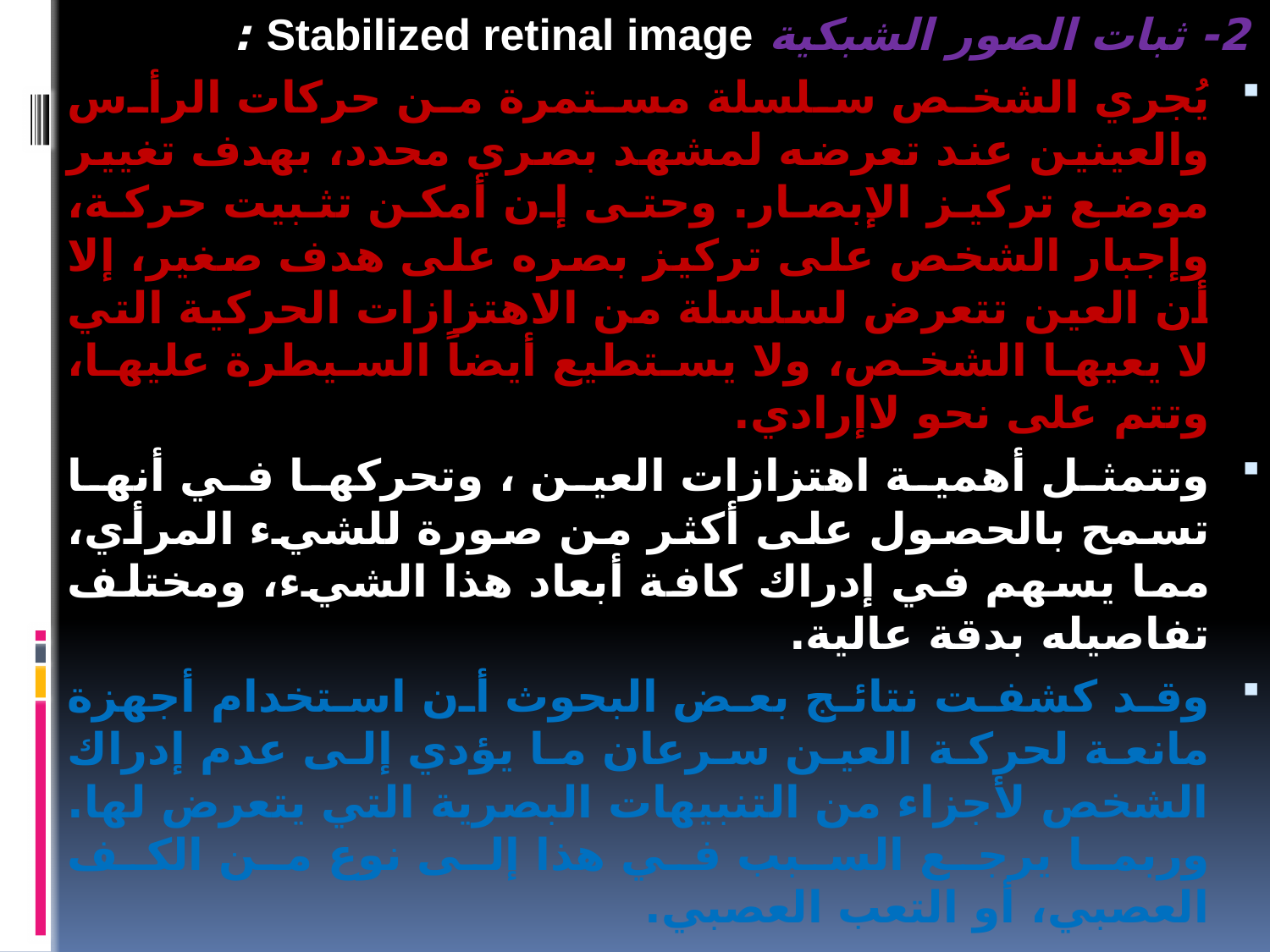

2- ثبات الصور الشبكية Stabilized retinal image :
يُجري الشخص سلسلة مستمرة من حركات الرأس والعينين عند تعرضه لمشهد بصري محدد، بهدف تغيير موضع تركيز الإبصار. وحتى إن أمكن تثبيت حركة، وإجبار الشخص على تركيز بصره على هدف صغير، إلا أن العين تتعرض لسلسلة من الاهتزازات الحركية التي لا يعيها الشخص، ولا يستطيع أيضاً السيطرة عليها، وتتم على نحو لاإرادي.
وتتمثل أهمية اهتزازات العين ، وتحركها في أنها تسمح بالحصول على أكثر من صورة للشيء المرأي، مما يسهم في إدراك كافة أبعاد هذا الشيء، ومختلف تفاصيله بدقة عالية.
وقد كشفت نتائج بعض البحوث أن استخدام أجهزة مانعة لحركة العين سرعان ما يؤدي إلى عدم إدراك الشخص لأجزاء من التنبيهات البصرية التي يتعرض لها. وربما يرجع السبب في هذا إلى نوع من الكف العصبي، أو التعب العصبي.